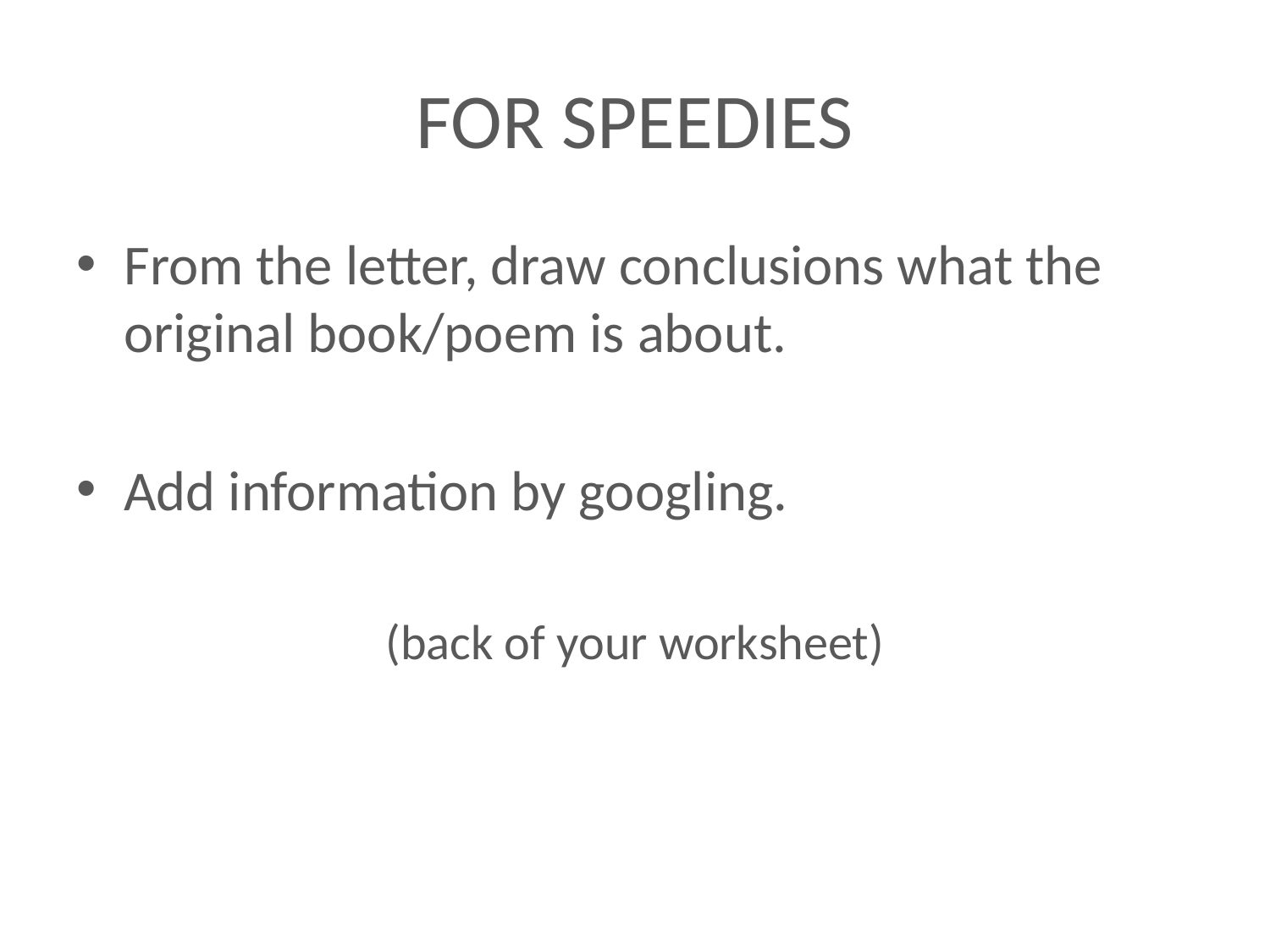

# FOR SPEEDIES
From the letter, draw conclusions what the original book/poem is about.

Add information by googling.

(back of your worksheet)